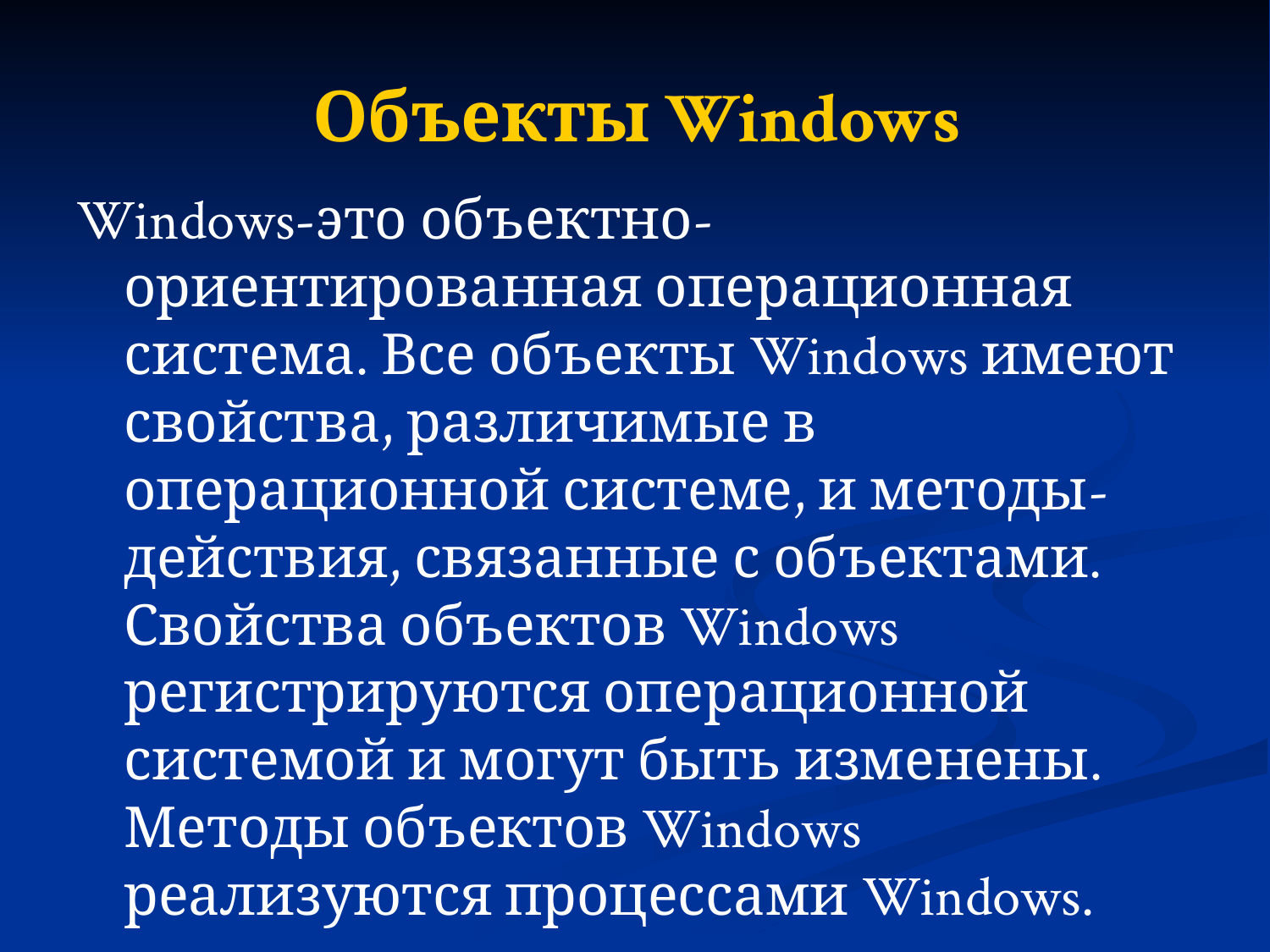

# Объекты Windows
Windows-это объектно-ориентированная операционная система. Все объекты Windows имеют свойства, различимые в операционной системе, и методы-действия, связанные с объектами. Свойства объектов Windows регистрируются операционной системой и могут быть изменены. Методы объектов Windows реализуются процессами Windows.